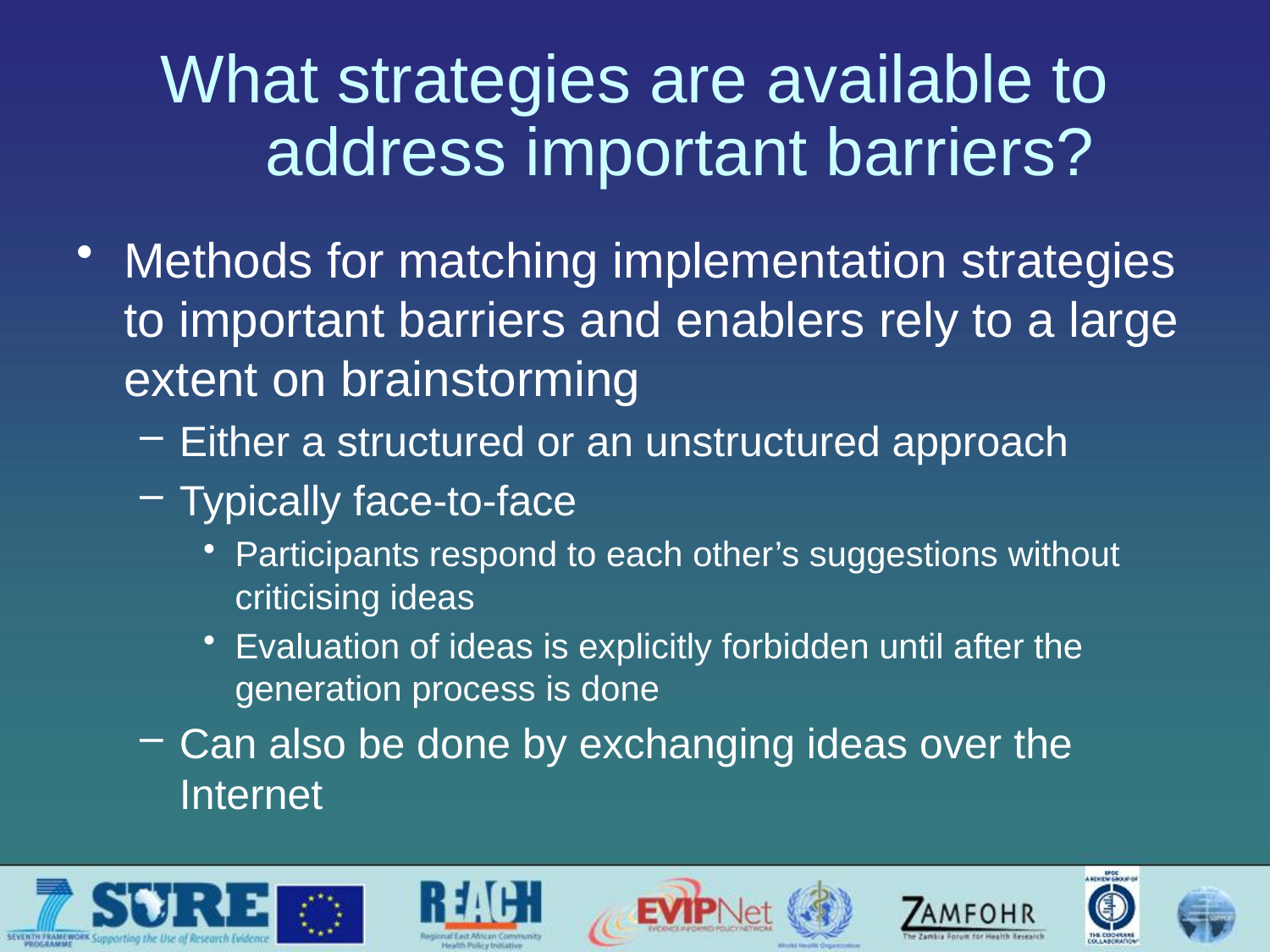

# What strategies are available to address important barriers?
Methods for matching implementation strategies to important barriers and enablers rely to a large extent on brainstorming
Either a structured or an unstructured approach
Typically face-to-face
Participants respond to each other’s suggestions without criticising ideas
Evaluation of ideas is explicitly forbidden until after the generation process is done
Can also be done by exchanging ideas over the Internet